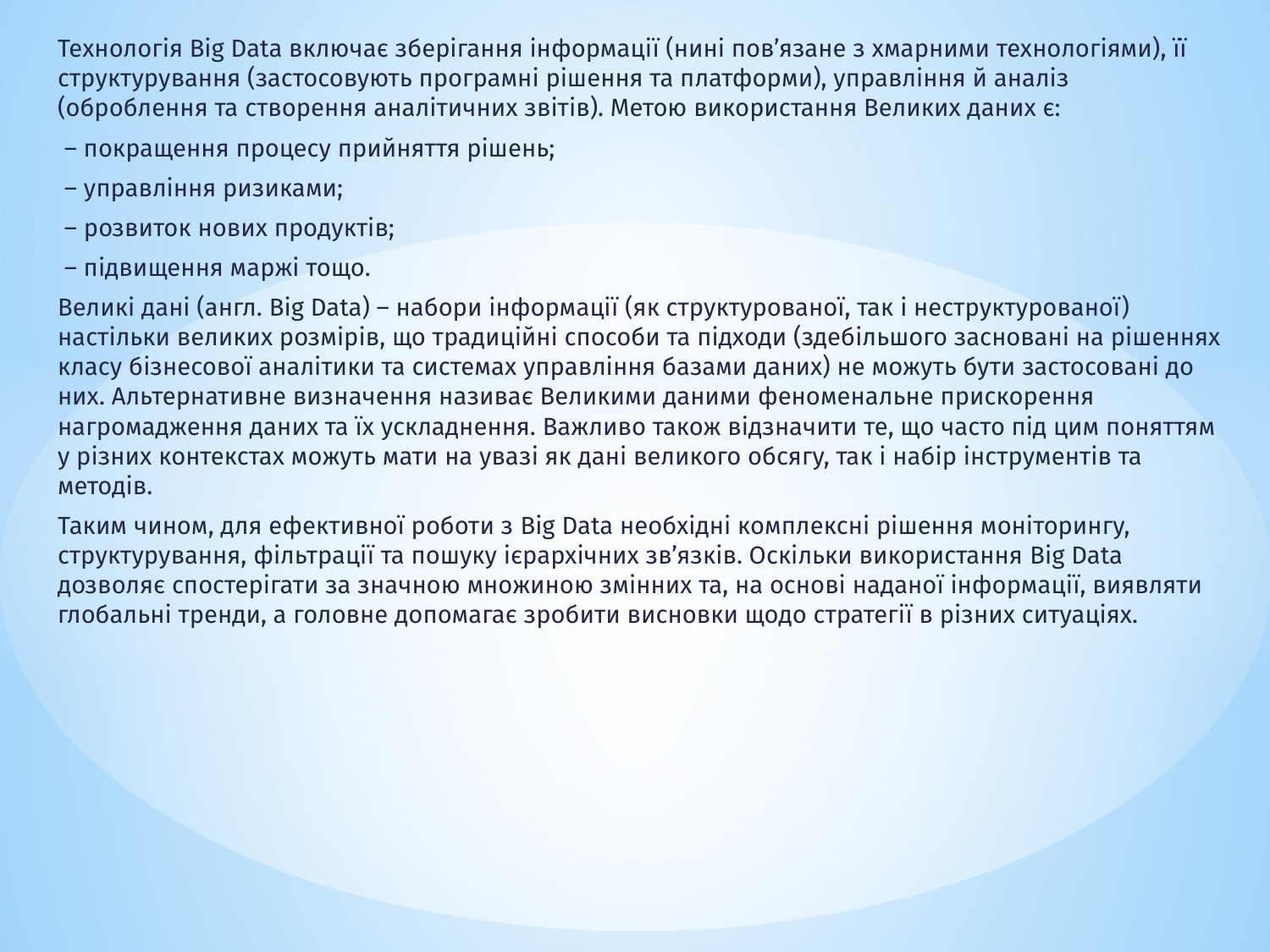

Технологія Big Data включає зберігання інформації (нині пов’язане з хмарними технологіями), її структурування (застосовують програмні рішення та платформи), управління й аналіз (оброблення та створення аналітичних звітів). Метою використання Великих даних є:
 – покращення процесу прийняття рішень;
 – управління ризиками;
 – розвиток нових продуктів;
 – підвищення маржі тощо.
Великі дані (англ. Big Data) – набори інформації (як структурованої, так і неструктурованої) настільки великих розмірів, що традиційні способи та підходи (здебільшого засновані на рішеннях класу бізнесової аналітики та системах управління базами даних) не можуть бути застосовані до них. Альтернативне визначення називає Великими даними феноменальне прискорення нагромадження даних та їх ускладнення. Важливо також відзначити те, що часто під цим поняттям у різних контекстах можуть мати на увазі як дані великого обсягу, так і набір інструментів та методів.
Таким чином, для ефективної роботи з Big Data необхідні комплексні рішення моніторингу, структурування, фільтрації та пошуку ієрархічних зв’язків. Оскільки використання Big Data дозволяє спостерігати за значною множиною змінних та, на основі наданої інформації, виявляти глобальні тренди, а головне допомагає зробити висновки щодо стратегії в різних ситуаціях.